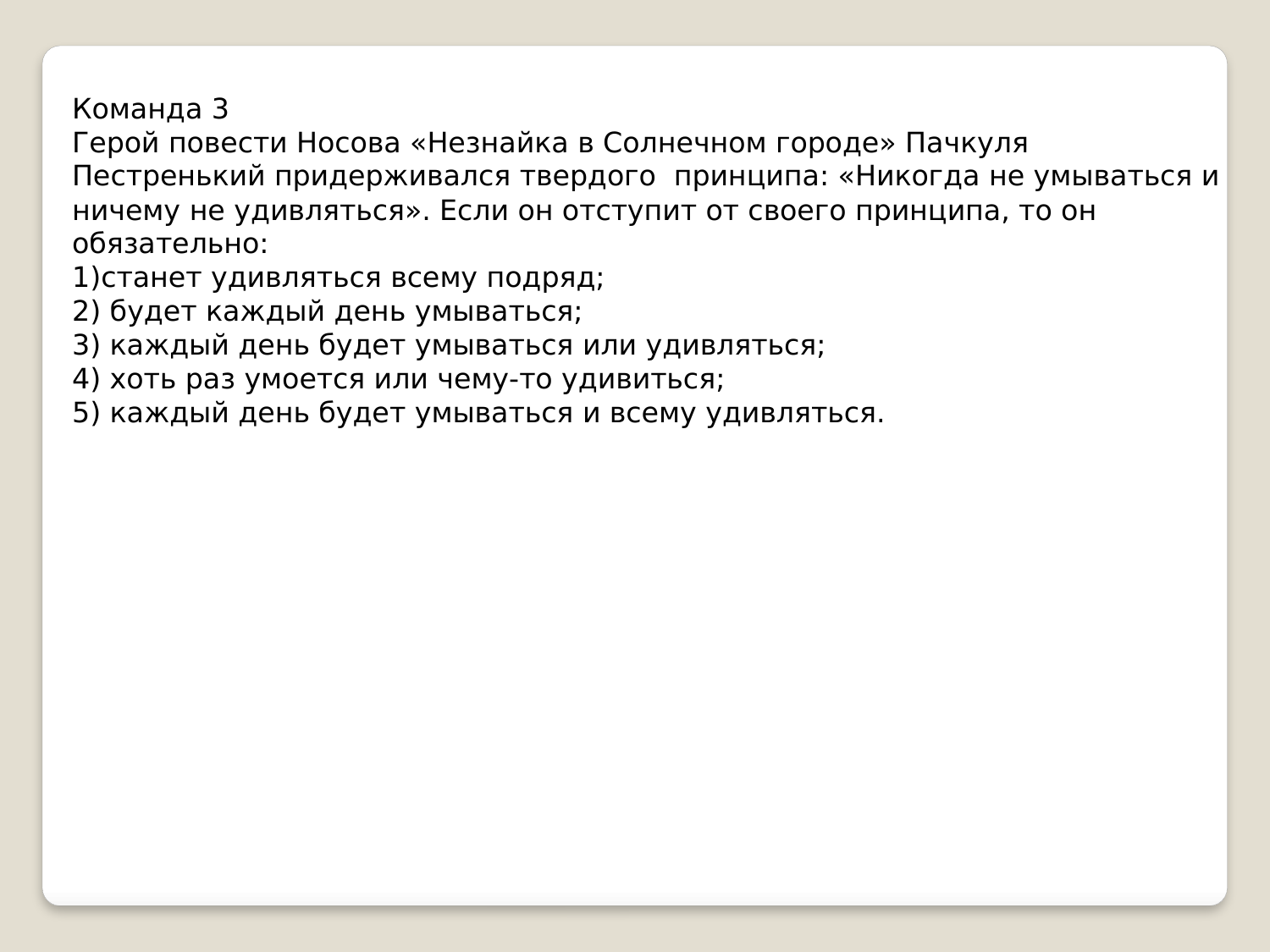

Команда 3
Герой повести Носова «Незнайка в Солнечном городе» Пачкуля Пестренький придерживался твердого  принципа: «Никогда не умываться и ничему не удивляться». Если он отступит от своего принципа, то он обязательно:
1)станет удивляться всему подряд;
2) будет каждый день умываться;
3) каждый день будет умываться или удивляться;
4) хоть раз умоется или чему-то удивиться;
5) каждый день будет умываться и всему удивляться.